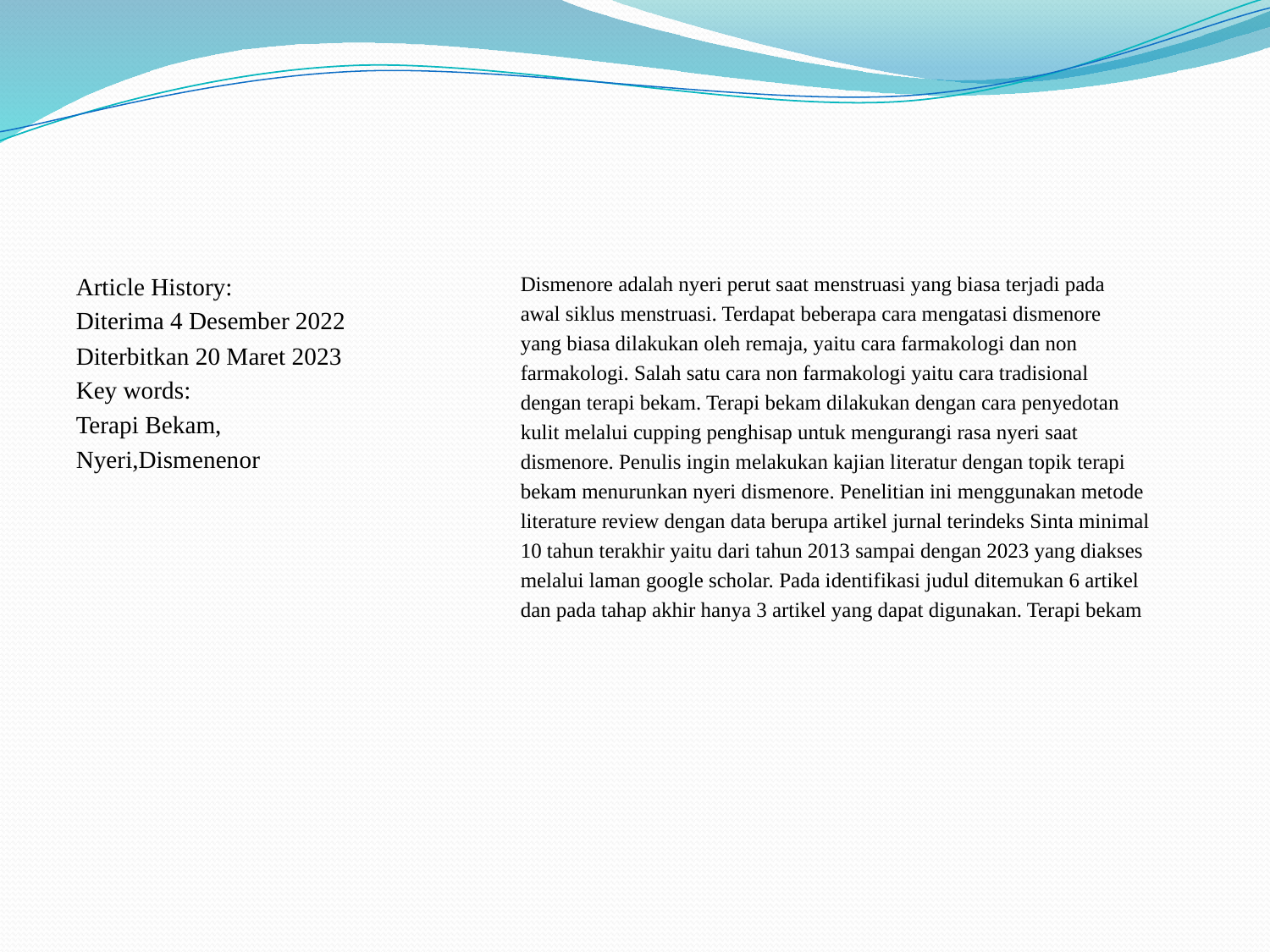

#
Article History:
Diterima 4 Desember 2022
Diterbitkan 20 Maret 2023
Key words:
Terapi Bekam,
Nyeri,Dismenenor
Dismenore adalah nyeri perut saat menstruasi yang biasa terjadi pada
awal siklus menstruasi. Terdapat beberapa cara mengatasi dismenore
yang biasa dilakukan oleh remaja, yaitu cara farmakologi dan non
farmakologi. Salah satu cara non farmakologi yaitu cara tradisional
dengan terapi bekam. Terapi bekam dilakukan dengan cara penyedotan
kulit melalui cupping penghisap untuk mengurangi rasa nyeri saat
dismenore. Penulis ingin melakukan kajian literatur dengan topik terapi
bekam menurunkan nyeri dismenore. Penelitian ini menggunakan metode
literature review dengan data berupa artikel jurnal terindeks Sinta minimal
10 tahun terakhir yaitu dari tahun 2013 sampai dengan 2023 yang diakses
melalui laman google scholar. Pada identifikasi judul ditemukan 6 artikel
dan pada tahap akhir hanya 3 artikel yang dapat digunakan. Terapi bekam